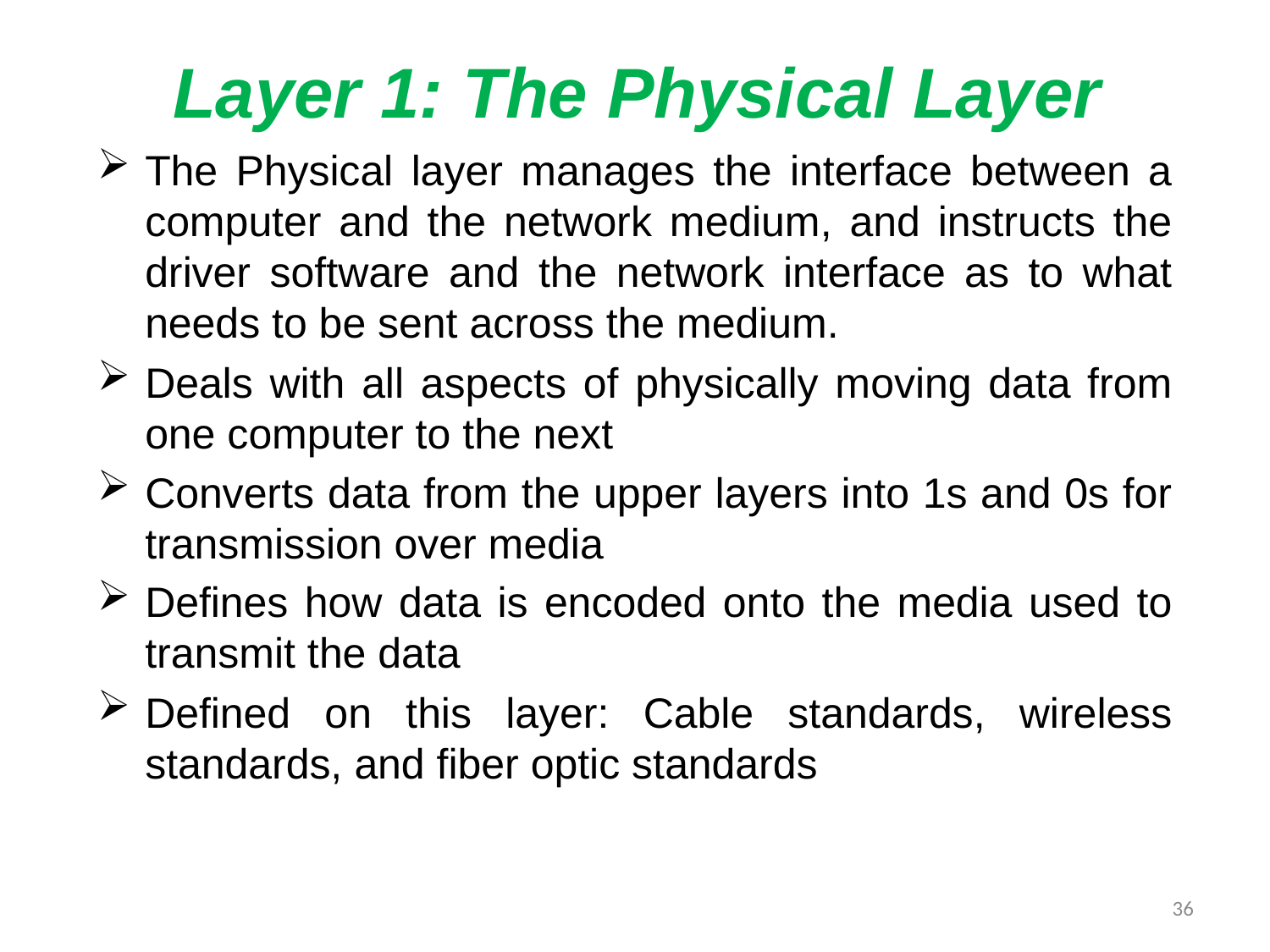

# Layer 1: The Physical Layer
The Physical layer manages the interface between a computer and the network medium, and instructs the driver software and the network interface as to what needs to be sent across the medium.
Deals with all aspects of physically moving data from one computer to the next
Converts data from the upper layers into 1s and 0s for transmission over media
Defines how data is encoded onto the media used to transmit the data
Defined on this layer: Cable standards, wireless standards, and fiber optic standards
36